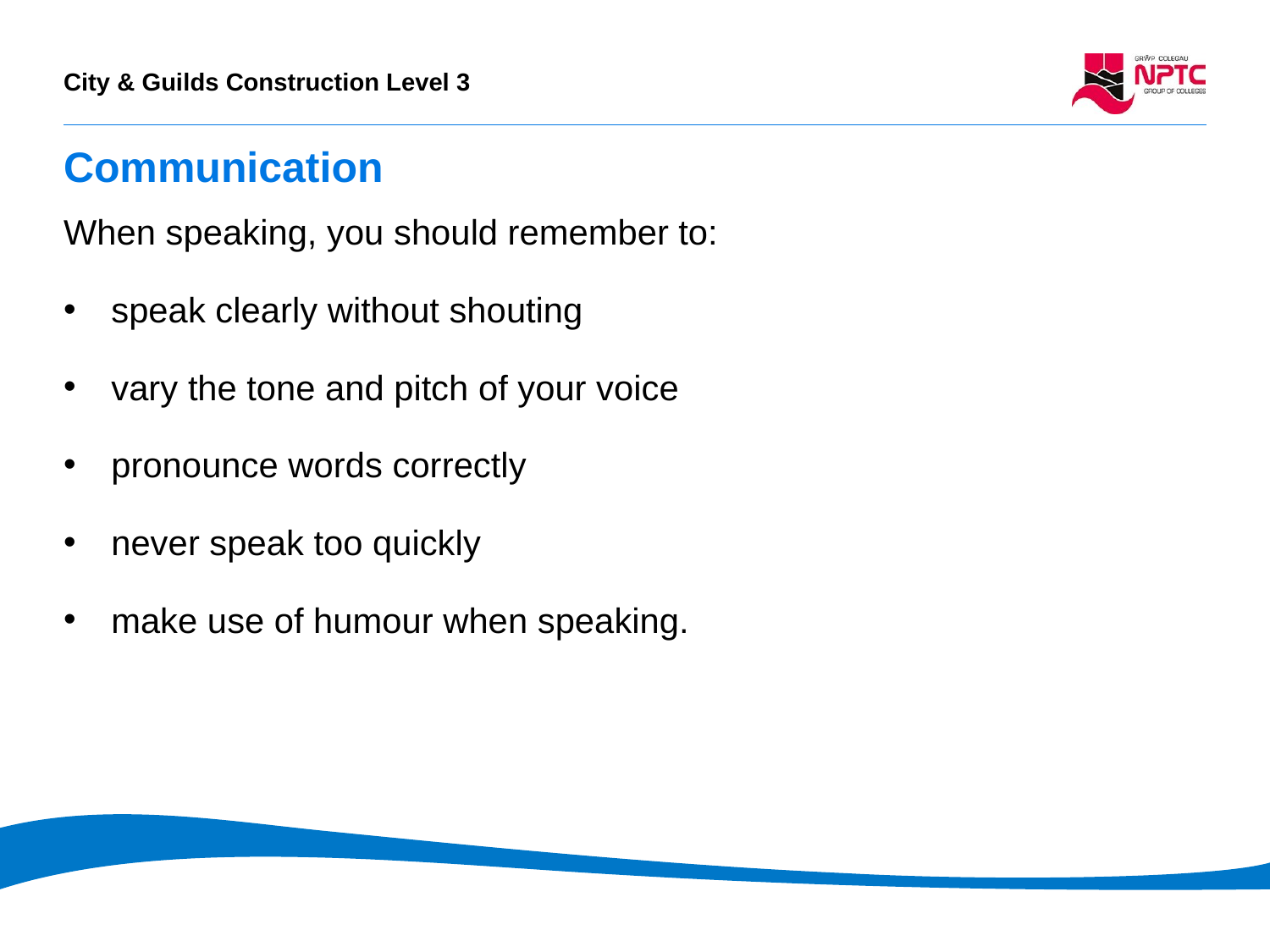

# Communication
When speaking, you should remember to:​
speak clearly without shouting​
vary the tone and pitch of your voice​
pronounce words correctly​
never speak too quickly​
make use of humour when speaking.